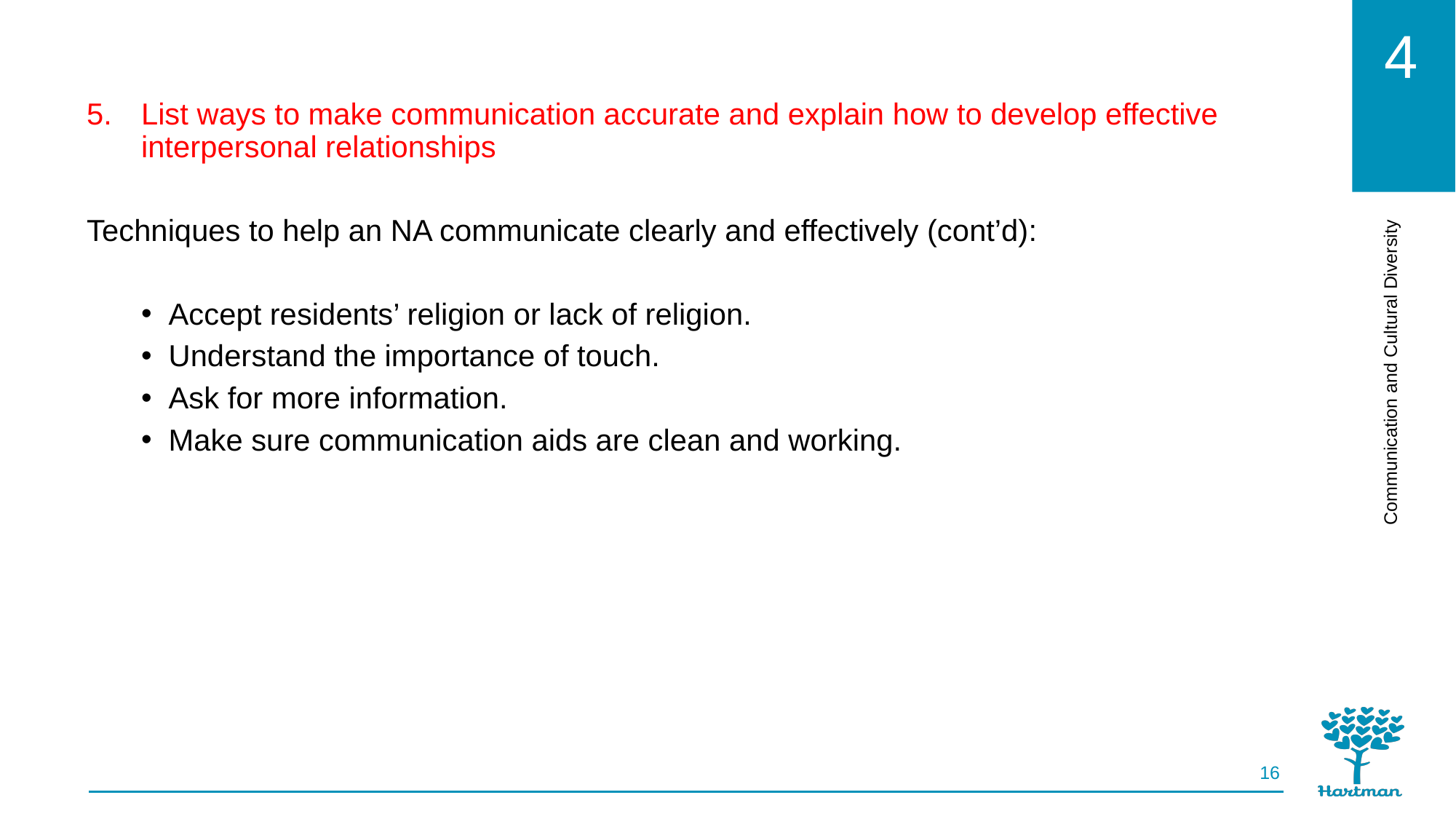

List ways to make communication accurate and explain how to develop effective interpersonal relationships

Techniques to help an NA communicate clearly and effectively (cont’d):

Accept residents’ religion or lack of religion.
Understand the importance of touch.
Ask for more information.
Make sure communication aids are clean and working.

16